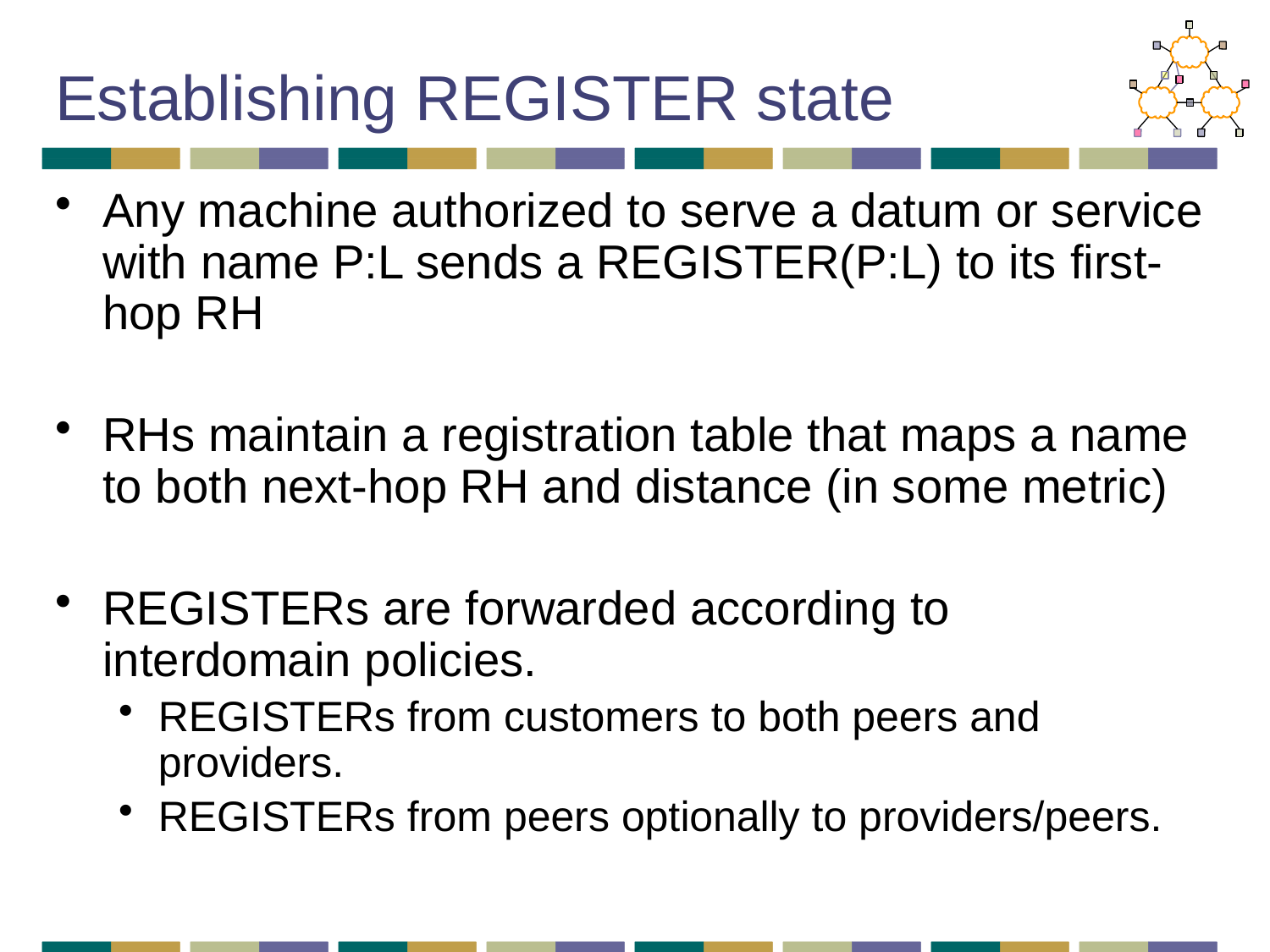

# Establishing REGISTER state
Any machine authorized to serve a datum or service with name P:L sends a REGISTER(P:L) to its first-hop RH

RHs maintain a registration table that maps a name to both next-hop RH and distance (in some metric)

REGISTERs are forwarded according to interdomain policies.
REGISTERs from customers to both peers and providers.
REGISTERs from peers optionally to providers/peers.